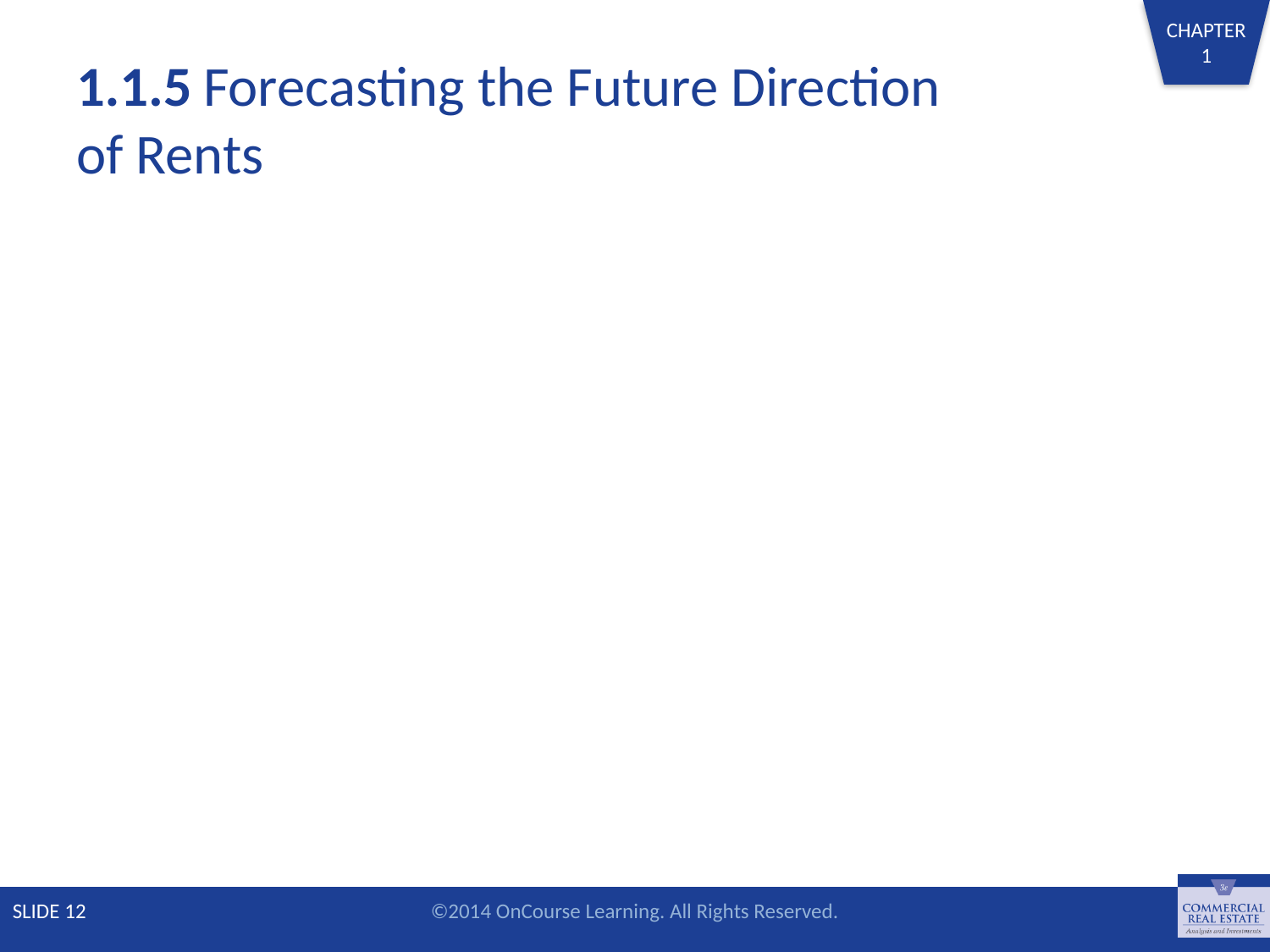

# 1.1.5	Forecasting the Future Direction of Rents

SLIDE 12